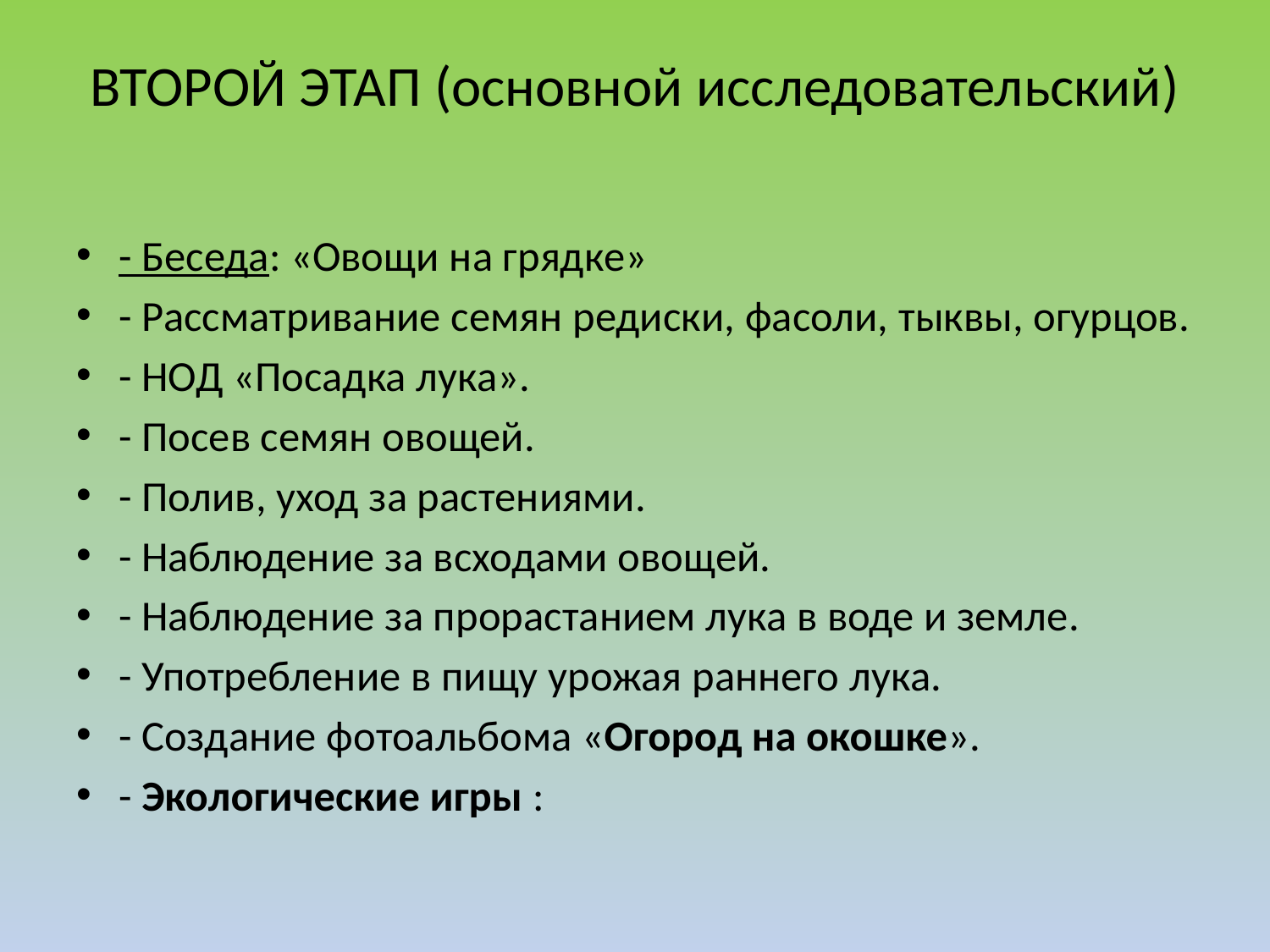

# ВТОРОЙ ЭТАП (основной исследовательский)
- Беседа: «Овощи на грядке»
- Рассматривание семян редиски, фасоли, тыквы, огурцов.
- НОД «Посадка лука».
- Посев семян овощей.
- Полив, уход за растениями.
- Наблюдение за всходами овощей.
- Наблюдение за прорастанием лука в воде и земле.
- Употребление в пищу урожая раннего лука.
- Создание фотоальбома «Огород на окошке».
- Экологические игры :